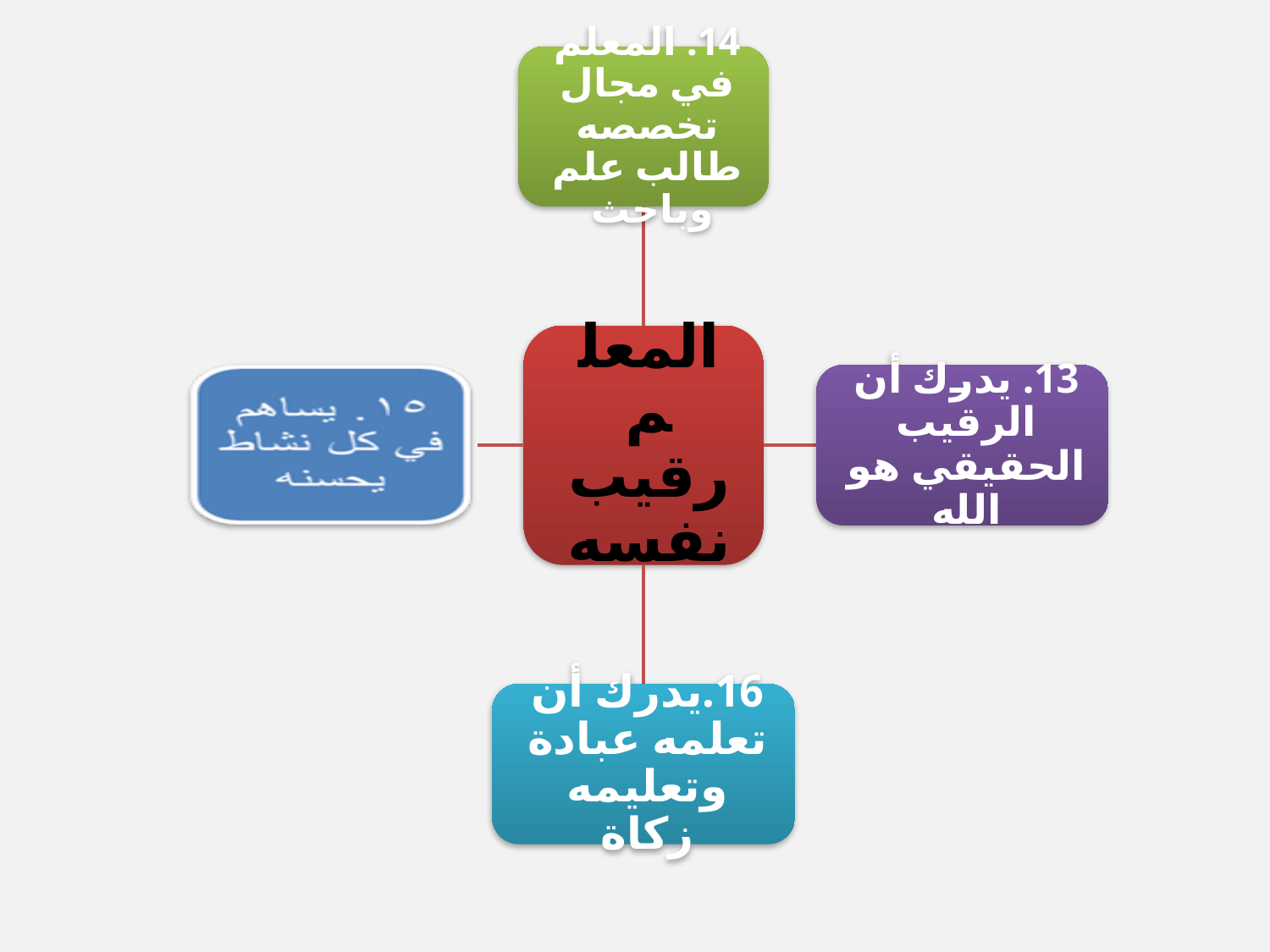

المعلم رقيب نفسه
14. المعلم في مجال تخصصه طالب علم وباحث
13. يدرك أن الرقيب الحقيقي هو الله
16.يدرك أن تعلمه عبادة وتعليمه زكاة